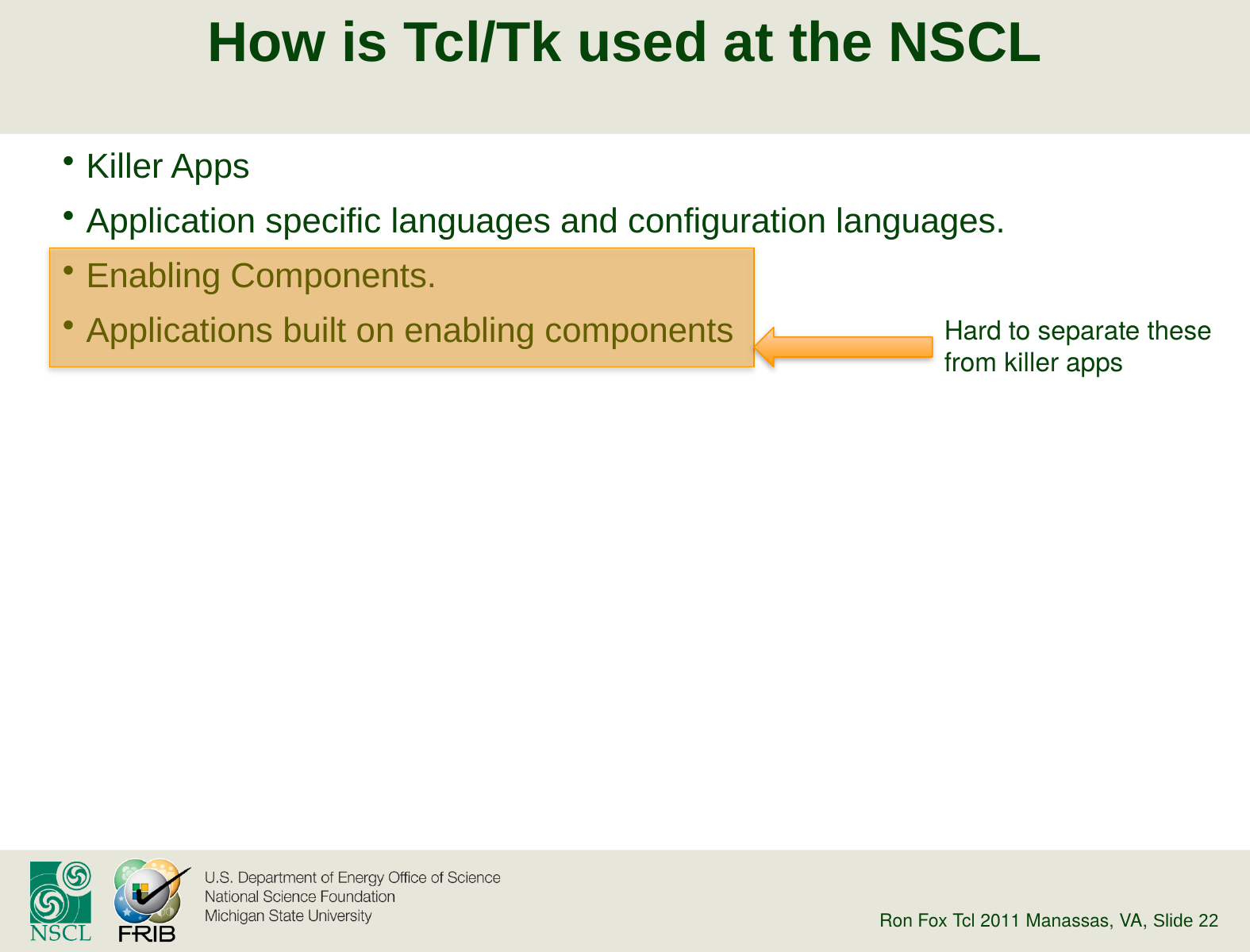

# How is Tcl/Tk used at the NSCL
Killer Apps
Application specific languages and configuration languages.
Enabling Components.
Applications built on enabling components

Hard to separate these from killer apps